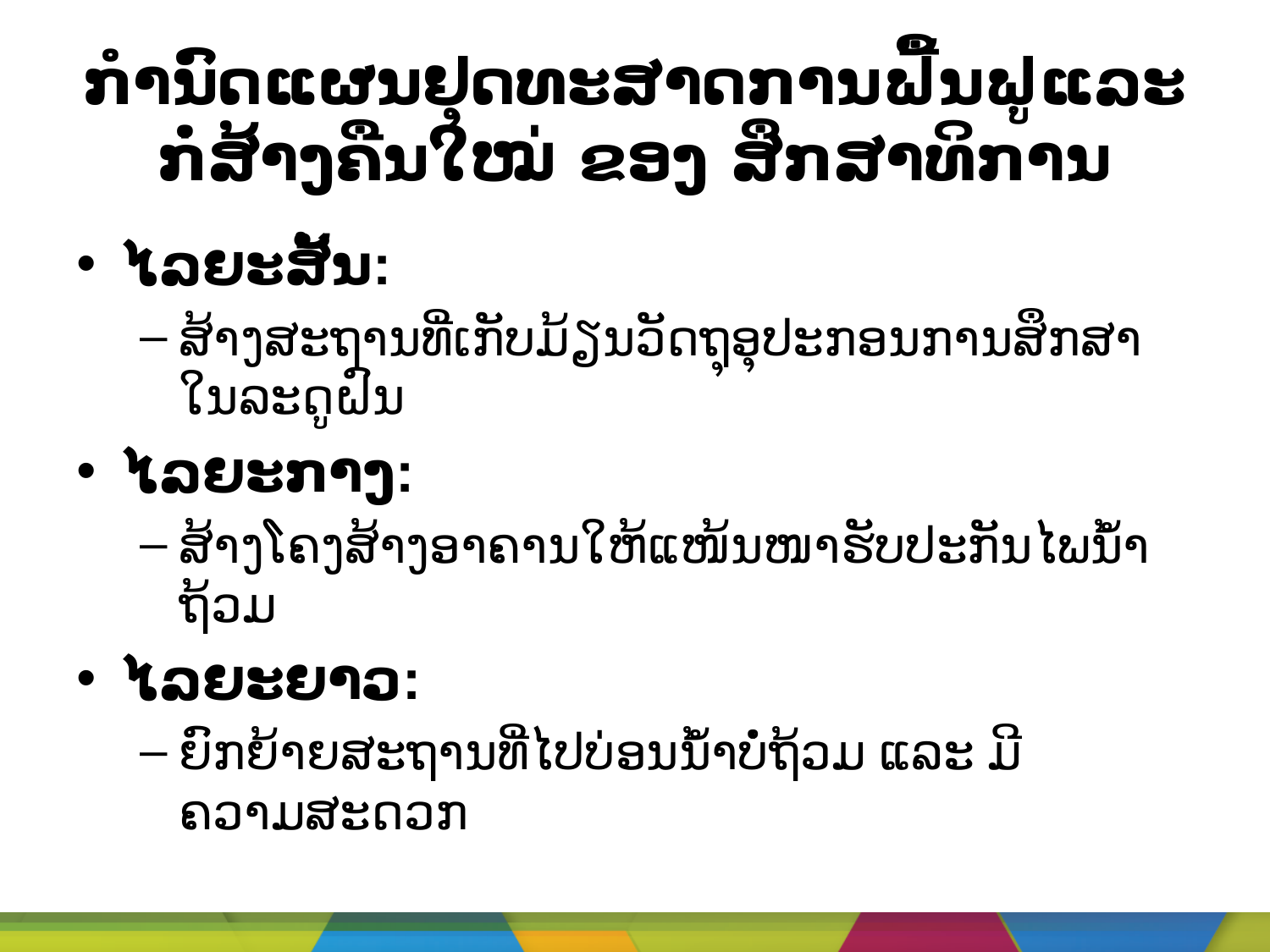

# ກຳນົດ​​ແຜນ​ຢຸດ​ທະ​ສາດການຟື້ນຟູແລະກໍ່ສ້າງຄືນໃໝ່ ຂອງ ສຶກສາທິການ
ໄລຍະສັ້ນ:
ສ້າງສະຖານທີ່ເກັບມ້ຽນວັດຖຸອຸປະກອນການສຶກສາໃນລະດູຝົນ
ໄລຍະກາງ:
ສ້າງໂຄງສ້າງອາຄານໃຫ້ແໜ້ນໜາຮັບປະກັນໄພນໍ້າຖ້ວມ
ໄລຍະຍາວ:
ຍົກຍ້າຍສະຖານທີ່ໄປບ່ອນນໍ້າບໍ່ຖ້ວມ ແລະ ມີຄວາມສະດວກ